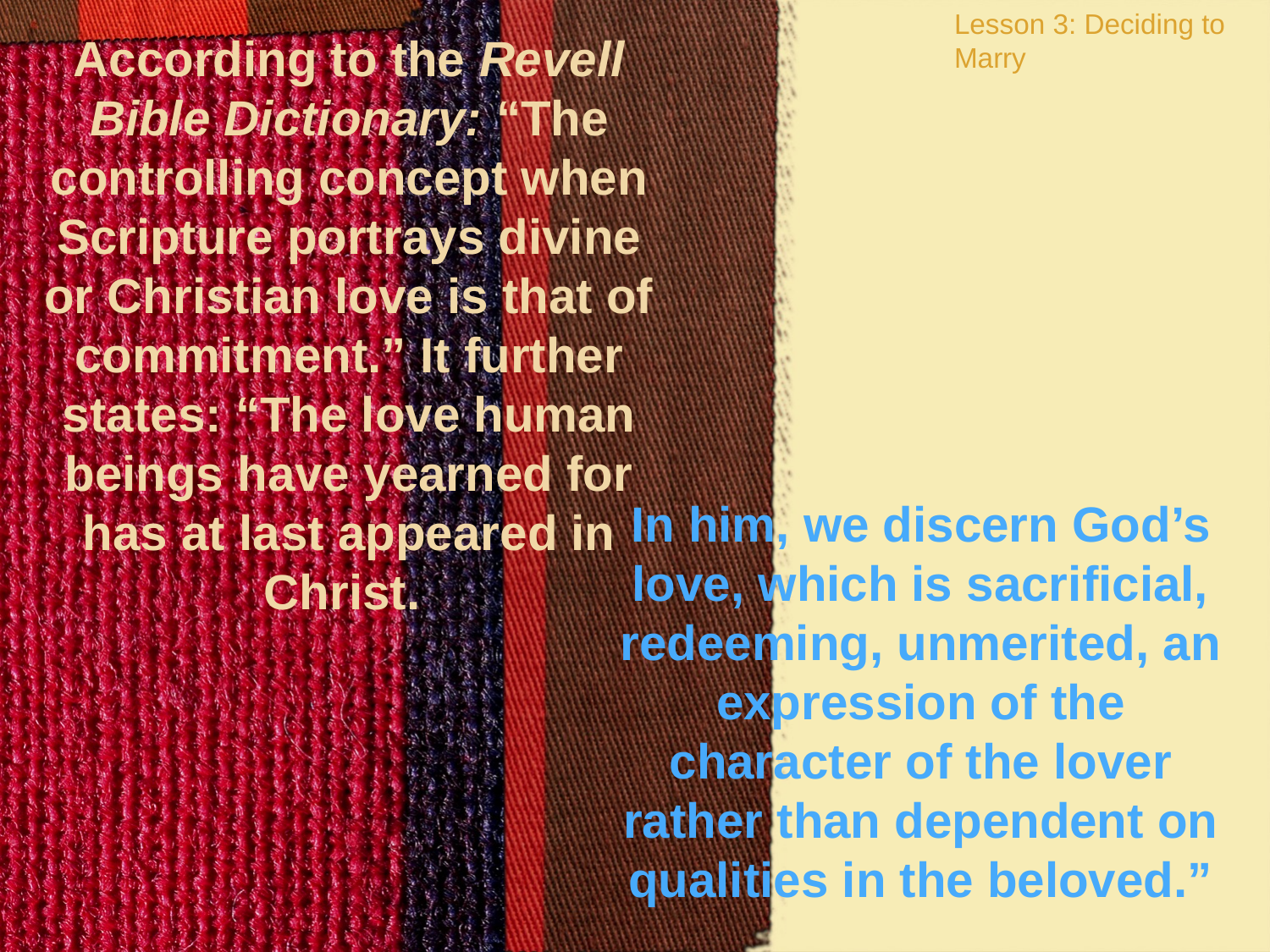

Lesson 3: Deciding to Marry
According to the Revell Bible Dictionary: “The controlling concept when Scripture portrays divine or Christian love is that of commitment.” It further states: “The love human beings have yearned for has at last appeared in Christ.
In him, we discern God’s love, which is sacrificial, redeeming, unmerited, an expression of the character of the lover rather than dependent on qualities in the beloved.”